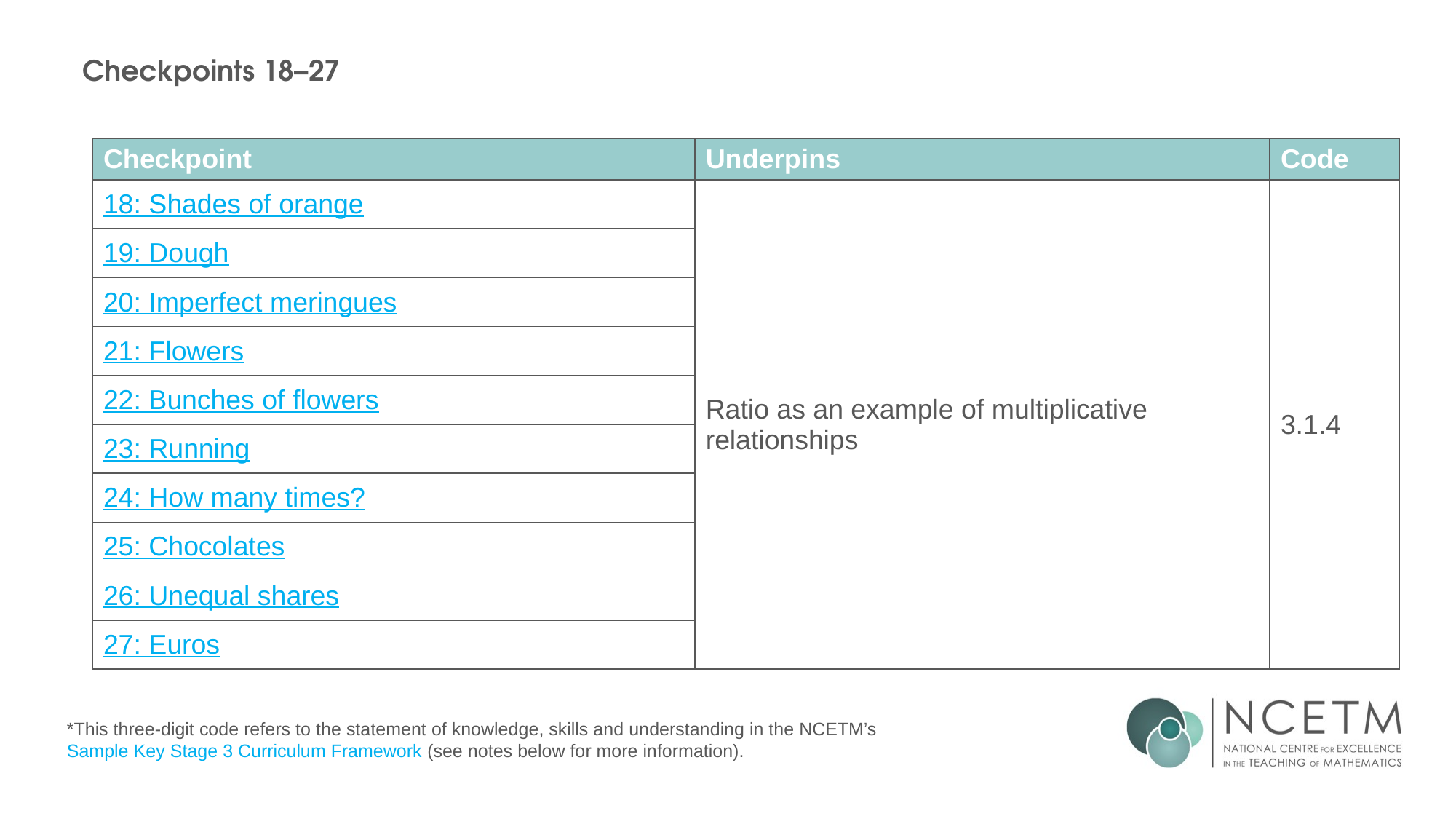

# Checkpoints 18–27
| Checkpoint | Underpins | Code |
| --- | --- | --- |
| 18: Shades of orange | Ratio as an example of multiplicative relationships | 3.1.4 |
| 19: Dough |  |  |
| 20: Imperfect meringues |  |  |
| 21: Flowers | Understand place value in decimals, including recognising exponent and fractional representations of the column headings | 1.1.1.2 |
| 22: Bunches of flowers |  |  |
| 23: Running |  |  |
| 24: How many times? |  |  |
| 25: Chocolates |  |  |
| 26: Unequal shares |  |  |
| 27: Euros |  |  |
*This three-digit code refers to the statement of knowledge, skills and understanding in the NCETM’s Sample Key Stage 3 Curriculum Framework (see notes below for more information).